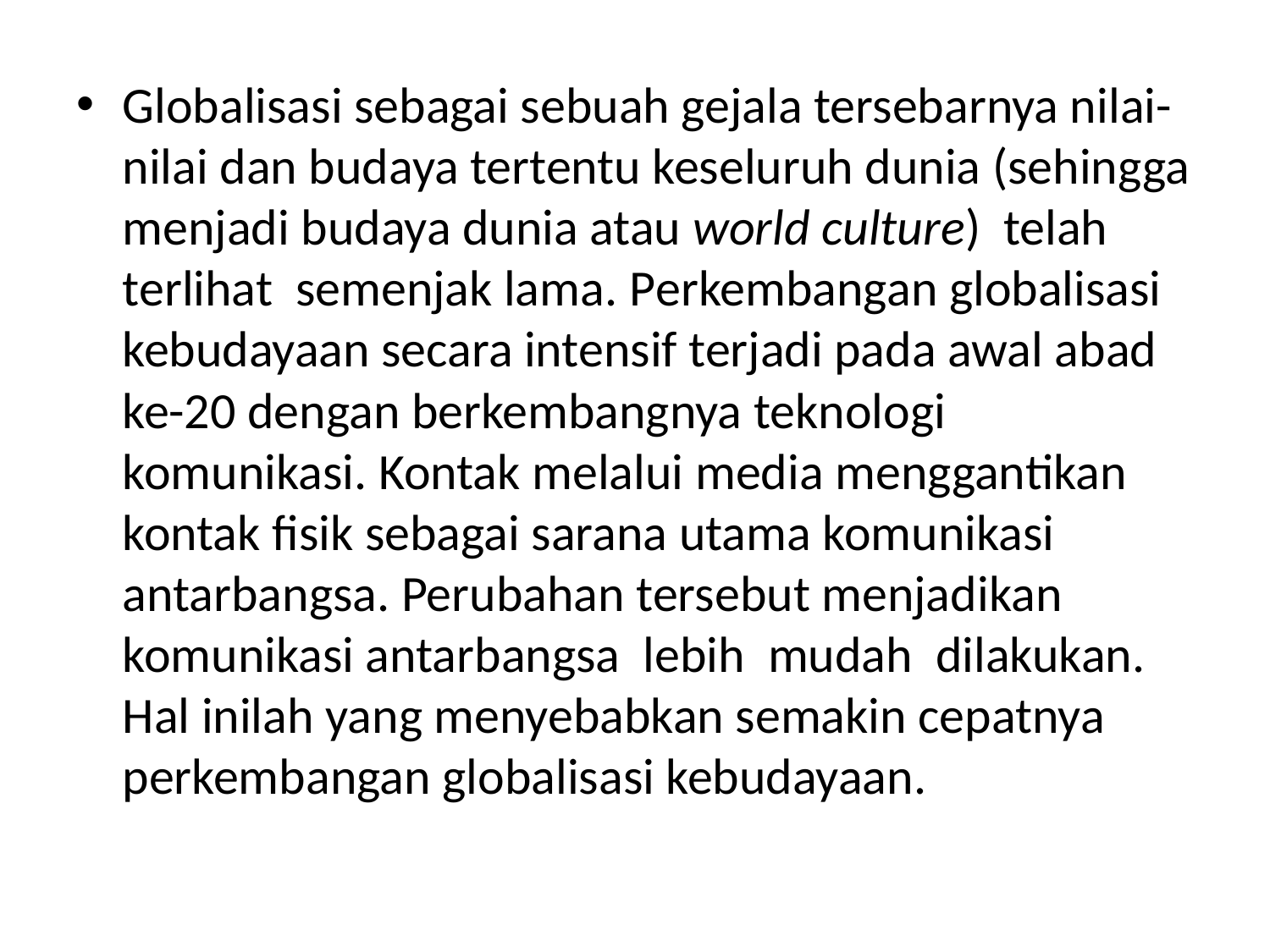

Globalisasi sebagai sebuah gejala tersebarnya nilai-nilai dan budaya tertentu keseluruh dunia (sehingga menjadi budaya dunia atau world culture)  telah  terlihat  semenjak lama. Perkembangan globalisasi kebudayaan secara intensif terjadi pada awal abad ke-20 dengan berkembangnya teknologi komunikasi. Kontak melalui media menggantikan kontak fisik sebagai sarana utama komunikasi antarbangsa. Perubahan tersebut menjadikan komunikasi antarbangsa  lebih  mudah  dilakukan. Hal inilah yang menyebabkan semakin cepatnya perkembangan globalisasi kebudayaan.